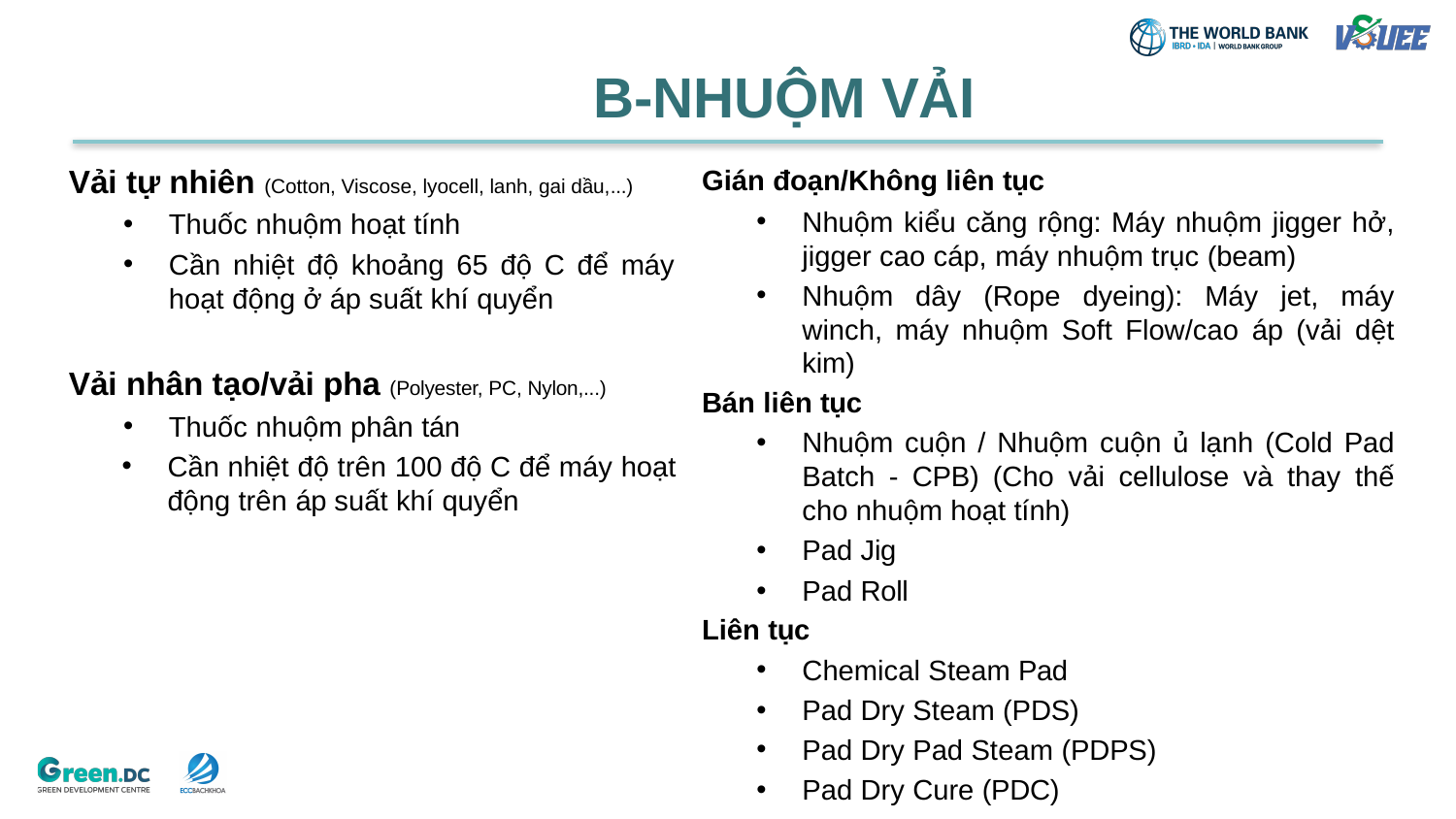

# B-NHUỘM VẢI
Vải tự nhiên (Cotton, Viscose, lyocell, lanh, gai dầu,...)
Thuốc nhuộm hoạt tính
Cần nhiệt độ khoảng 65 độ C để máy hoạt động ở áp suất khí quyển

Vải nhân tạo/vải pha (Polyester, PC, Nylon,...)
Thuốc nhuộm phân tán
Cần nhiệt độ trên 100 độ C để máy hoạt động trên áp suất khí quyển
Gián đoạn/Không liên tục
Nhuộm kiểu căng rộng: Máy nhuộm jigger hở, jigger cao cáp, máy nhuộm trục (beam)
Nhuộm dây (Rope dyeing): Máy jet, máy winch, máy nhuộm Soft Flow/cao áp (vải dệt kim)
Bán liên tục
Nhuộm cuộn / Nhuộm cuộn ủ lạnh (Cold Pad Batch - CPB) (Cho vải cellulose và thay thế cho nhuộm hoạt tính)
Pad Jig
Pad Roll
Liên tục
Chemical Steam Pad
Pad Dry Steam (PDS)
Pad Dry Pad Steam (PDPS)
Pad Dry Cure (PDC)
Pad Thermosol Dyeing